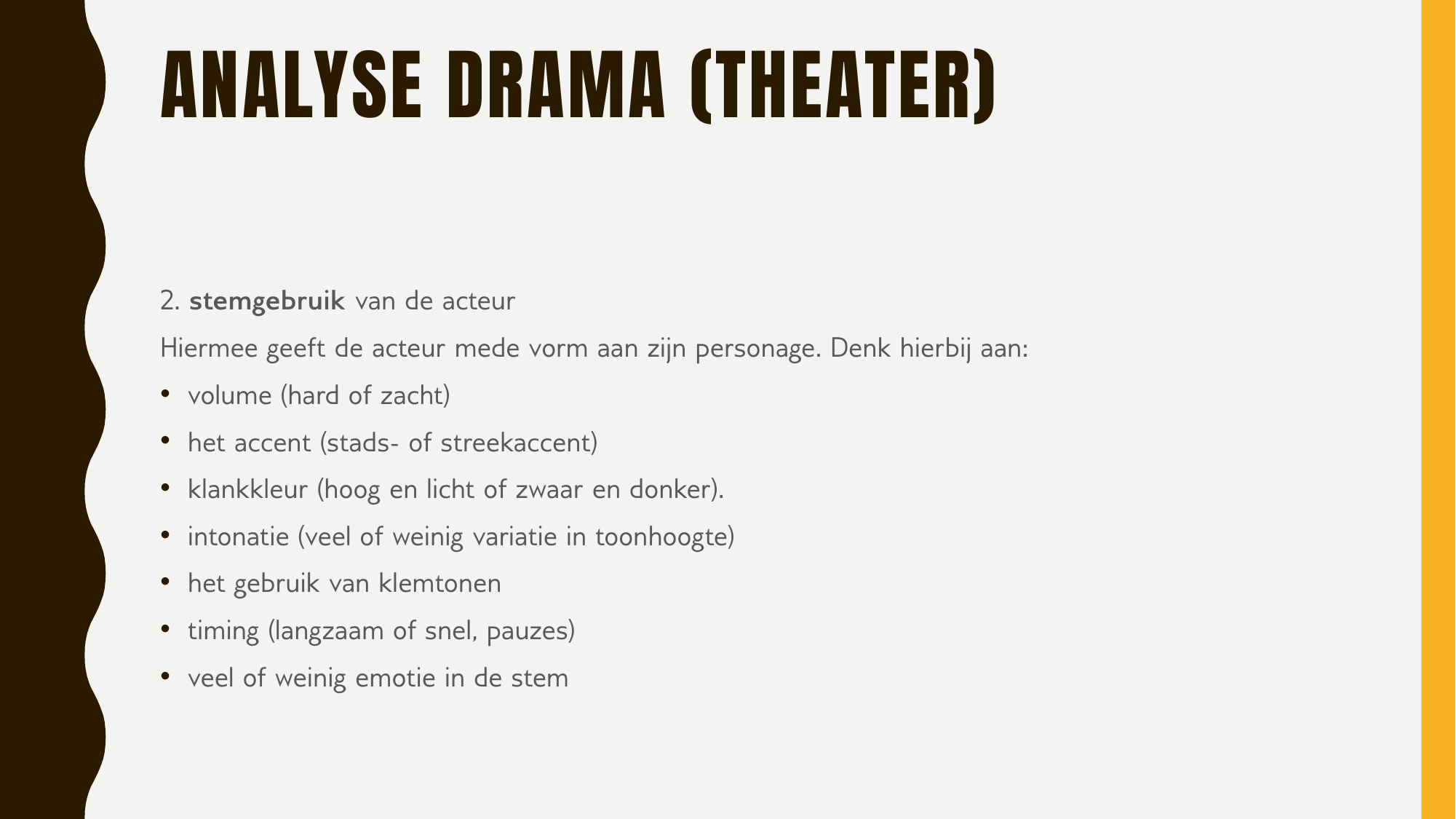

# ANALYSE DRAMA (theater)
2. stemgebruik van de acteur
Hiermee geeft de acteur mede vorm aan zijn personage. Denk hierbij aan:
volume (hard of zacht)
het accent (stads- of streekaccent)
klankkleur (hoog en licht of zwaar en donker).
intonatie (veel of weinig variatie in toonhoogte)
het gebruik van klemtonen
timing (langzaam of snel, pauzes)
veel of weinig emotie in de stem